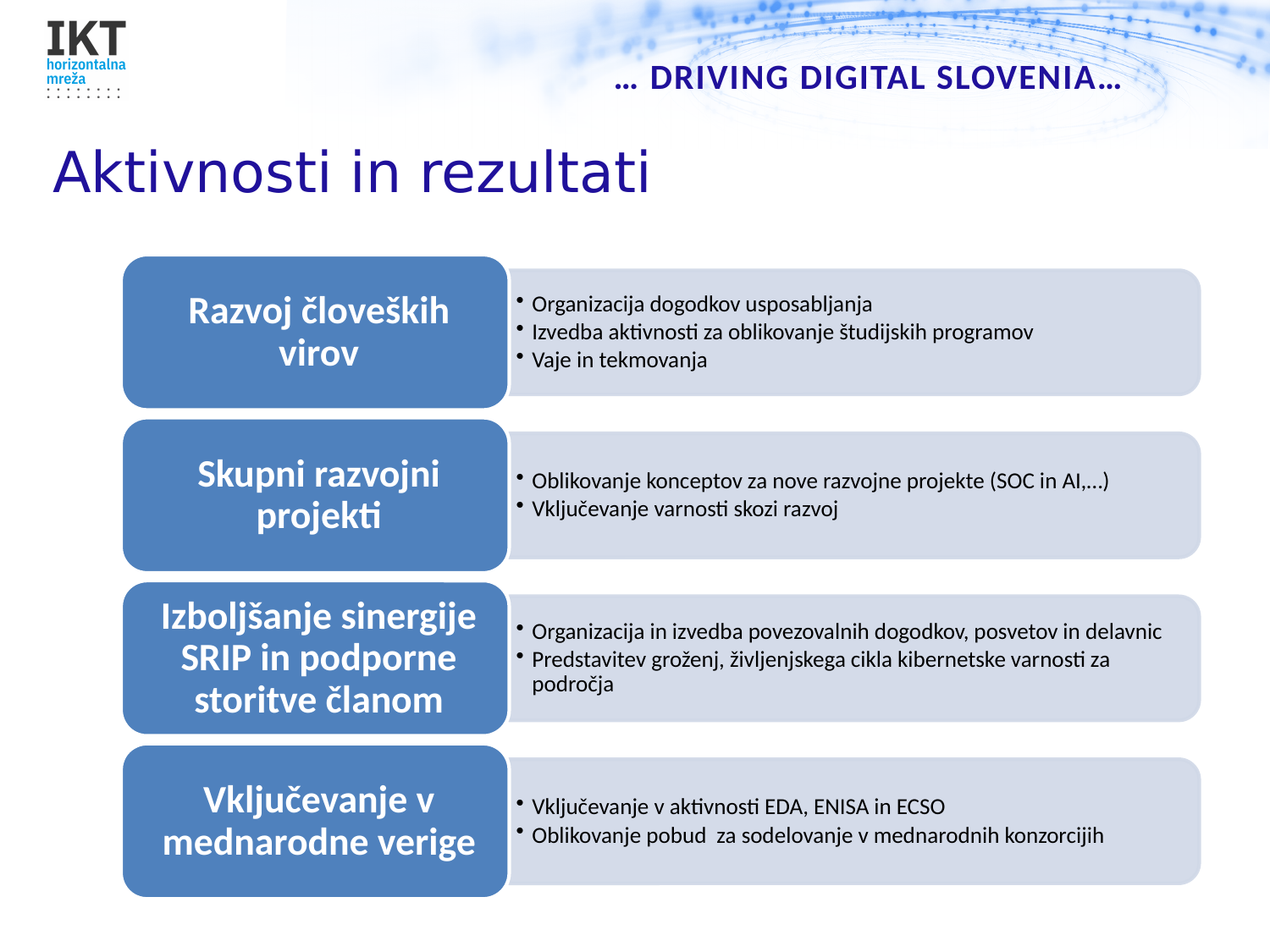

# Aktivnosti in rezultati
Organizacija dogodkov usposabljanja
Izvedba aktivnosti za oblikovanje študijskih programov
Vaje in tekmovanja
Razvoj človeških virov
Oblikovanje konceptov za nove razvojne projekte (SOC in AI,…)
Vključevanje varnosti skozi razvoj
Skupni razvojni projekti
Organizacija in izvedba povezovalnih dogodkov, posvetov in delavnic
Predstavitev groženj, življenjskega cikla kibernetske varnosti za področja
Izboljšanje sinergije SRIP in podporne storitve članom
Vključevanje v aktivnosti EDA, ENISA in ECSO
Oblikovanje pobud  za sodelovanje v mednarodnih konzorcijih
Vključevanje v mednarodne verige